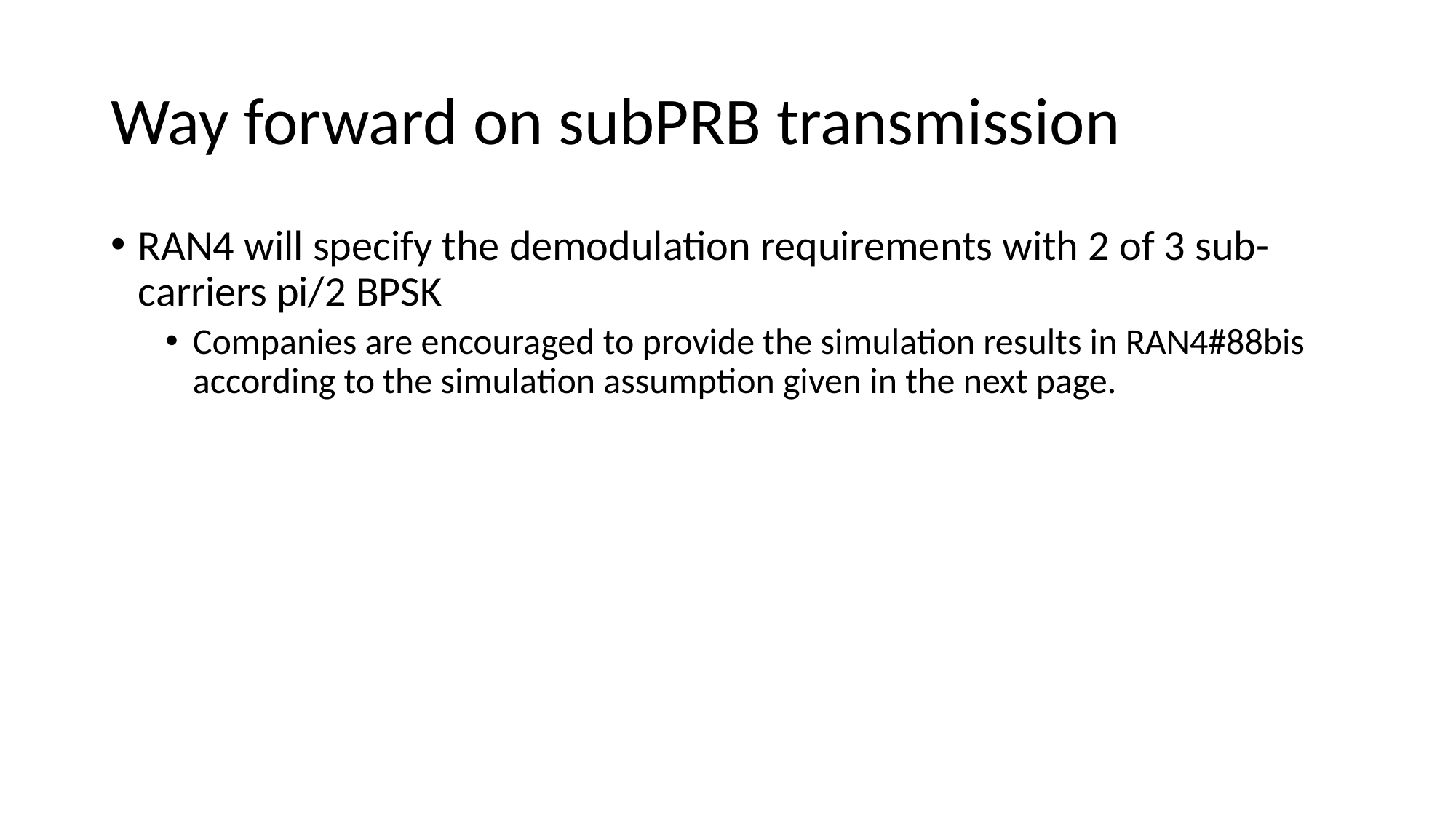

# Way forward on subPRB transmission
RAN4 will specify the demodulation requirements with 2 of 3 sub-carriers pi/2 BPSK
Companies are encouraged to provide the simulation results in RAN4#88bis according to the simulation assumption given in the next page.